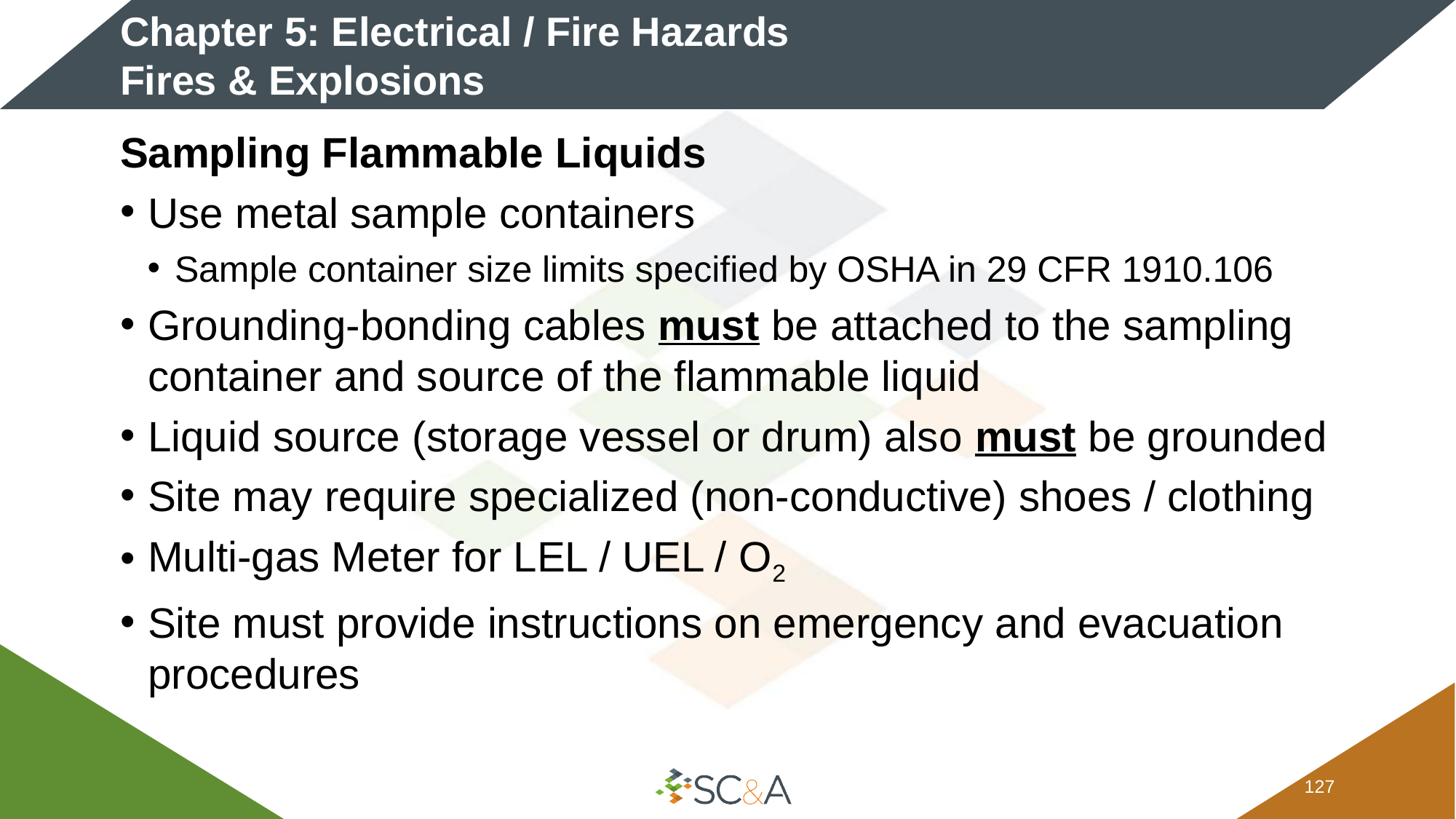

# Chapter 5: Electrical / Fire Hazards Fires & Explosions
Sampling Flammable Liquids
Use metal sample containers
Sample container size limits specified by OSHA in 29 CFR 1910.106
Grounding-bonding cables must be attached to the sampling container and source of the flammable liquid
Liquid source (storage vessel or drum) also must be grounded
Site may require specialized (non-conductive) shoes / clothing
Multi-gas Meter for LEL / UEL / O2
Site must provide instructions on emergency and evacuation procedures
127